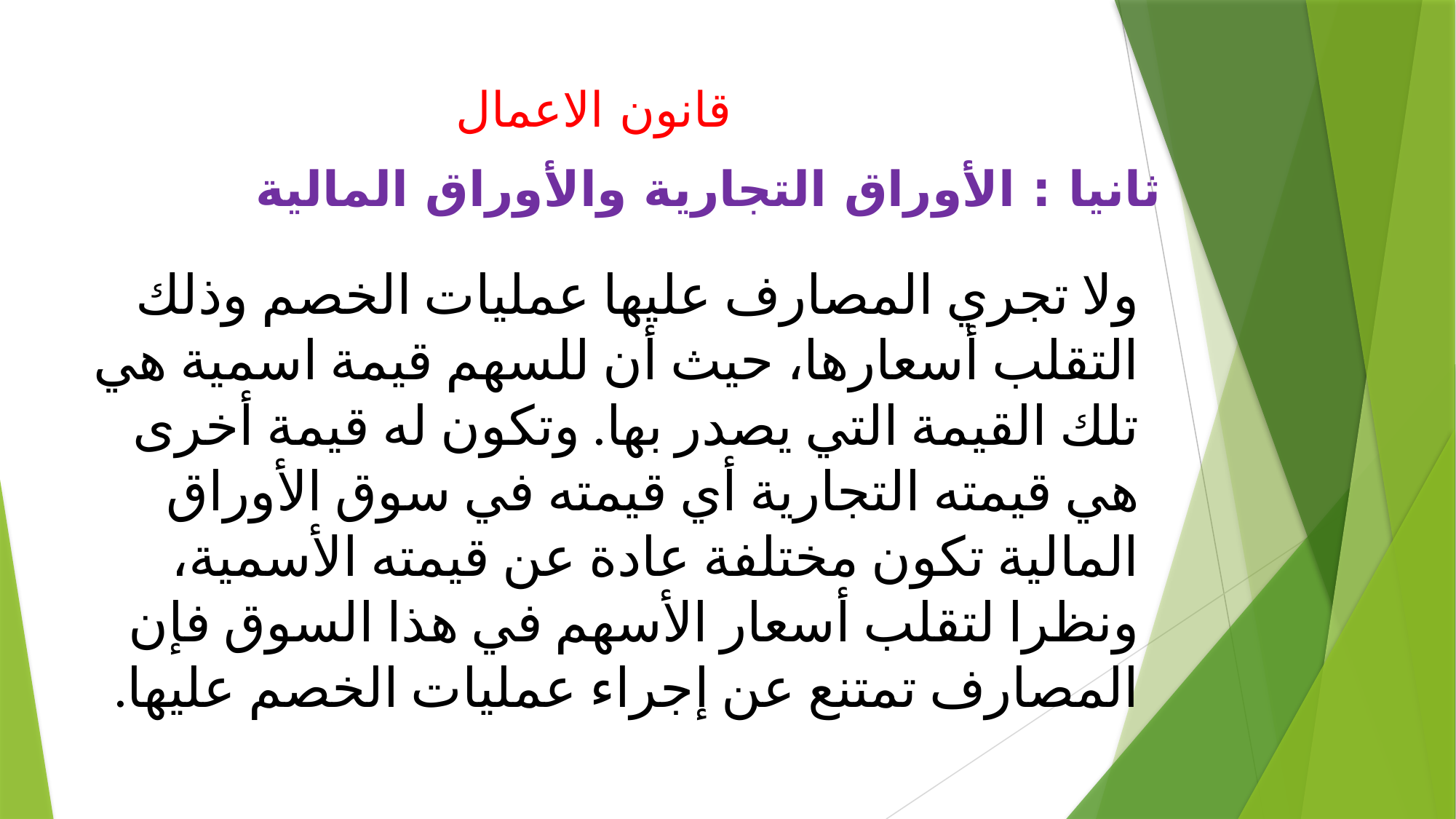

# قانون الاعمال
ثانيا : الأوراق التجارية والأوراق المالية
ولا تجري المصارف عليها عمليات الخصم وذلك التقلب أسعارها، حيث أن للسهم قيمة اسمية هي تلك القيمة التي يصدر بها. وتكون له قيمة أخرى هي قيمته التجارية أي قيمته في سوق الأوراق المالية تكون مختلفة عادة عن قيمته الأسمية، ونظرا لتقلب أسعار الأسهم في هذا السوق فإن المصارف تمتنع عن إجراء عمليات الخصم عليها.